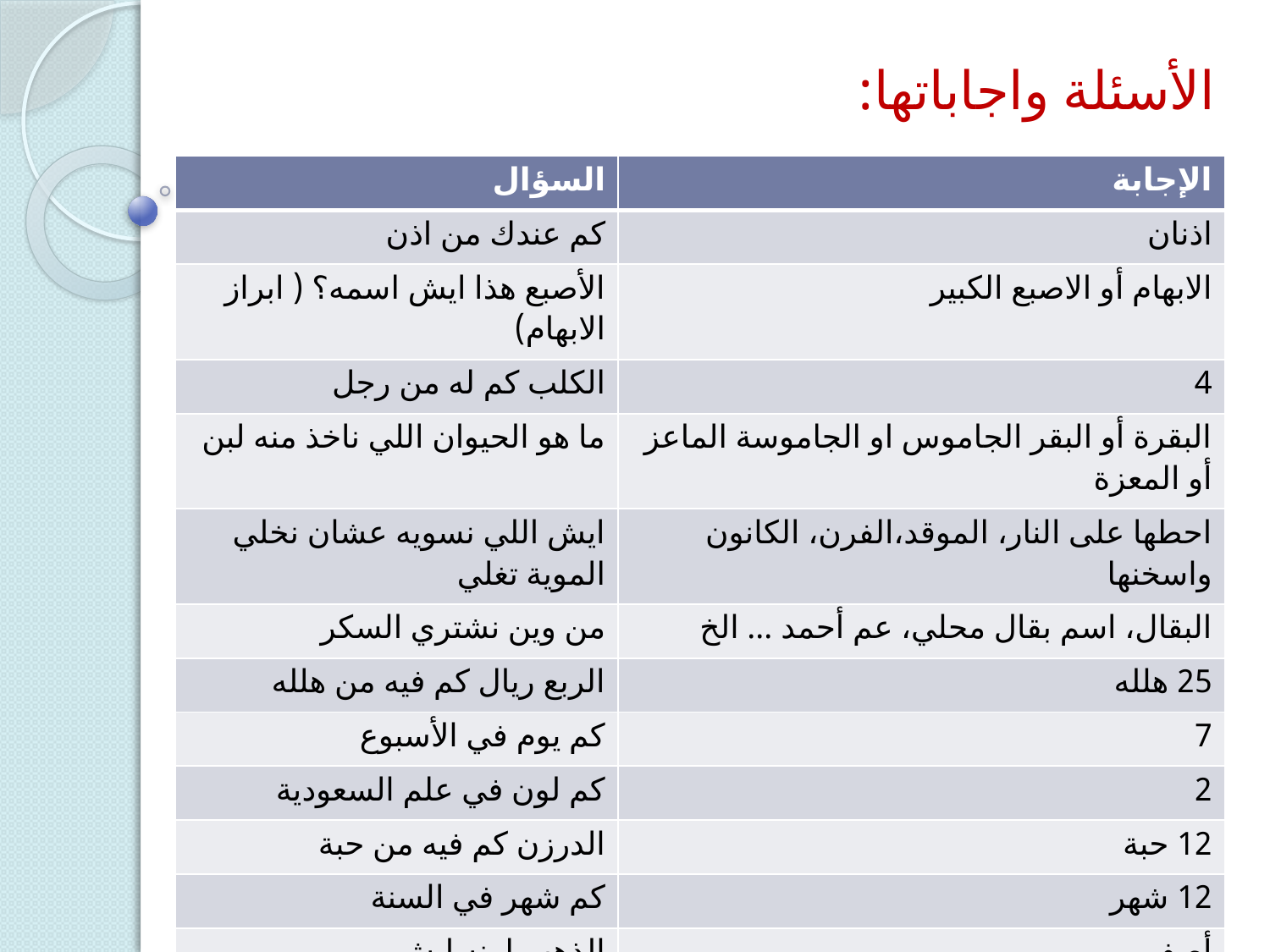

# الأسئلة واجاباتها:

| السؤال | الإجابة |
| --- | --- |
| كم عندك من اذن | اذنان |
| الأصبع هذا ايش اسمه؟ ( ابراز الابهام) | الابهام أو الاصبع الكبير |
| الكلب كم له من رجل | 4 |
| ما هو الحيوان اللي ناخذ منه لبن | البقرة أو البقر الجاموس او الجاموسة الماعز أو المعزة |
| ايش اللي نسويه عشان نخلي الموية تغلي | احطها على النار، الموقد،الفرن، الكانون واسخنها |
| من وين نشتري السكر | البقال، اسم بقال محلي، عم أحمد ... الخ |
| الربع ريال كم فيه من هلله | 25 هلله |
| كم يوم في الأسبوع | 7 |
| كم لون في علم السعودية | 2 |
| الدرزن كم فيه من حبة | 12 حبة |
| كم شهر في السنة | 12 شهر |
| الذهب لونه ايش | أصفر |
| الشمس تشرق من وين | الشرق، اذا أشار المفحوص فقل ايوة لكن ايش اسمها هذه الجهة |